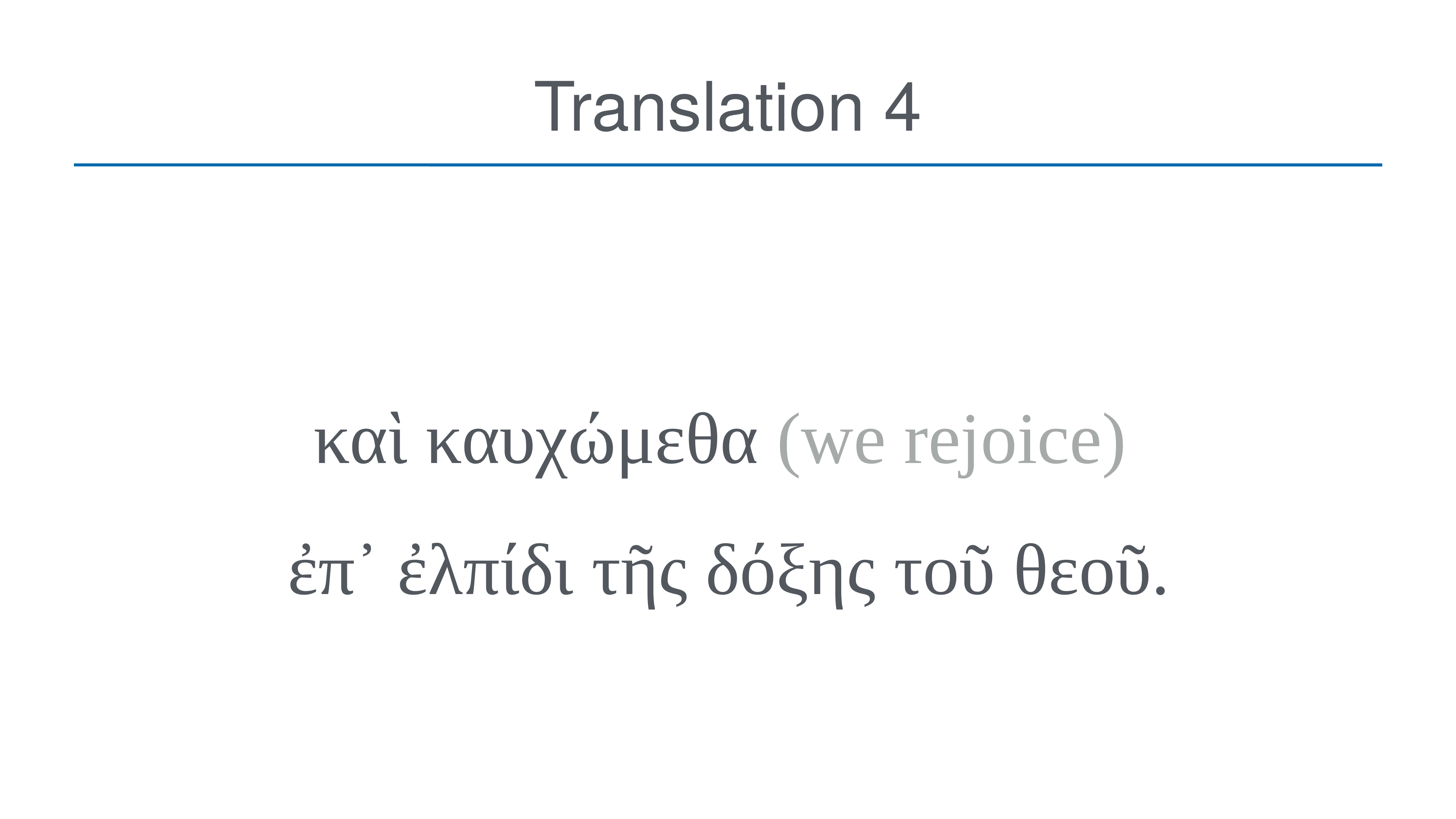

# Translation 4
καὶ καυχώμεθα (we rejoice)
ἐπ᾽ ἐλπίδι τῆς δόξης τοῦ θεοῦ.